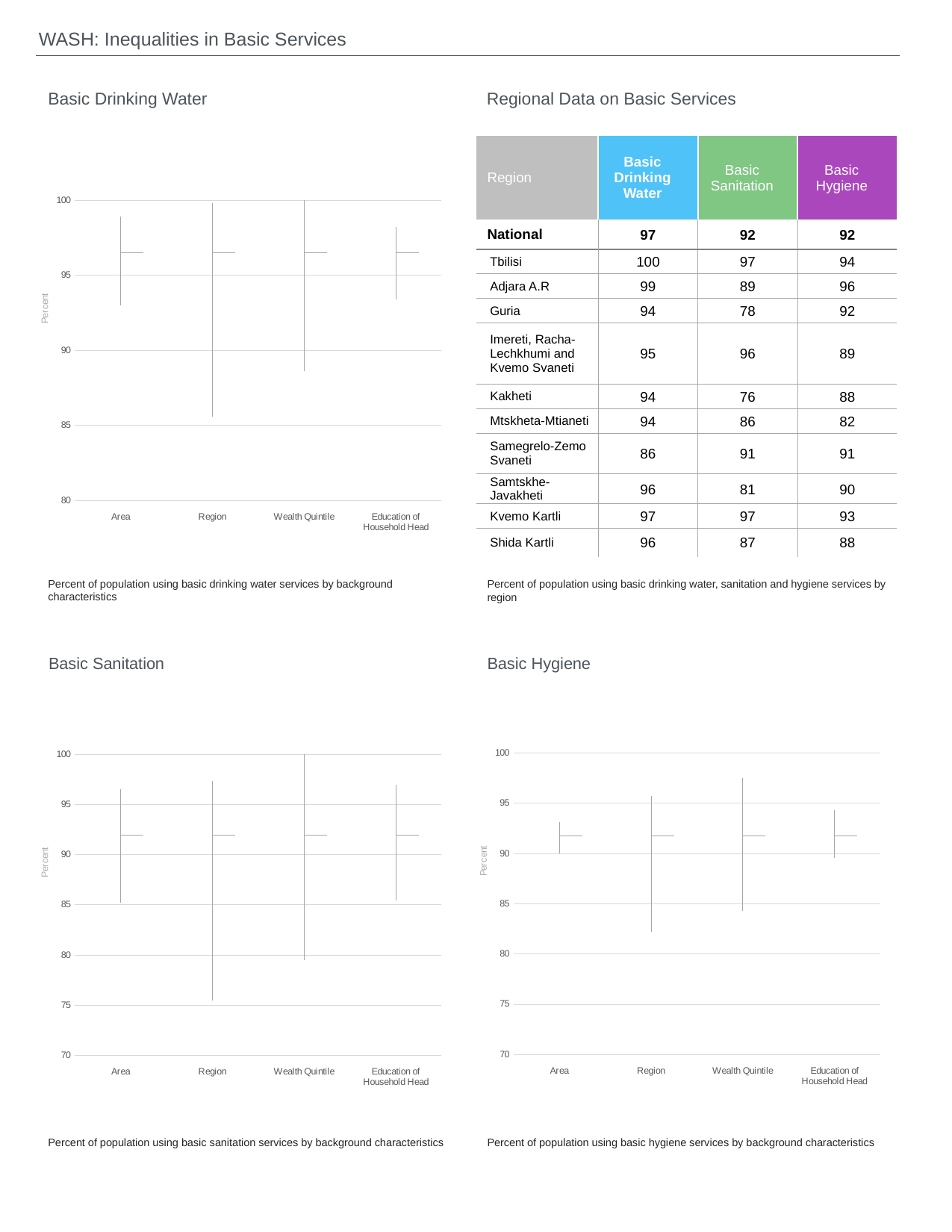

WASH: Inequalities in Basic Services
Basic Drinking Water
Regional Data on Basic Services

[unsupported chart]

| Region | Basic Drinking Water | Basic Sanitation | Basic Hygiene |
| --- | --- | --- | --- |
| National | 97 | 92 | 92 |
| Tbilisi | 100 | 97 | 94 |
| Adjara A.R | 99 | 89 | 96 |
| Guria | 94 | 78 | 92 |
| Imereti, Racha-Lechkhumi and Kvemo Svaneti | 95 | 96 | 89 |
| Kakheti | 94 | 76 | 88 |
| Mtskheta-Mtianeti | 94 | 86 | 82 |
| Samegrelo-Zemo Svaneti | 86 | 91 | 91 |
| Samtskhe-Javakheti | 96 | 81 | 90 |
| Kvemo Kartli | 97 | 97 | 93 |
| Shida Kartli | 96 | 87 | 88 |
Percent of population using basic drinking water services by background characteristics
Percent of population using basic drinking water, sanitation and hygiene services by region
Basic Hygiene
Basic Sanitation

[unsupported chart]

[unsupported chart]

Percent of population using basic hygiene services by background characteristics
Percent of population using basic sanitation services by background characteristics